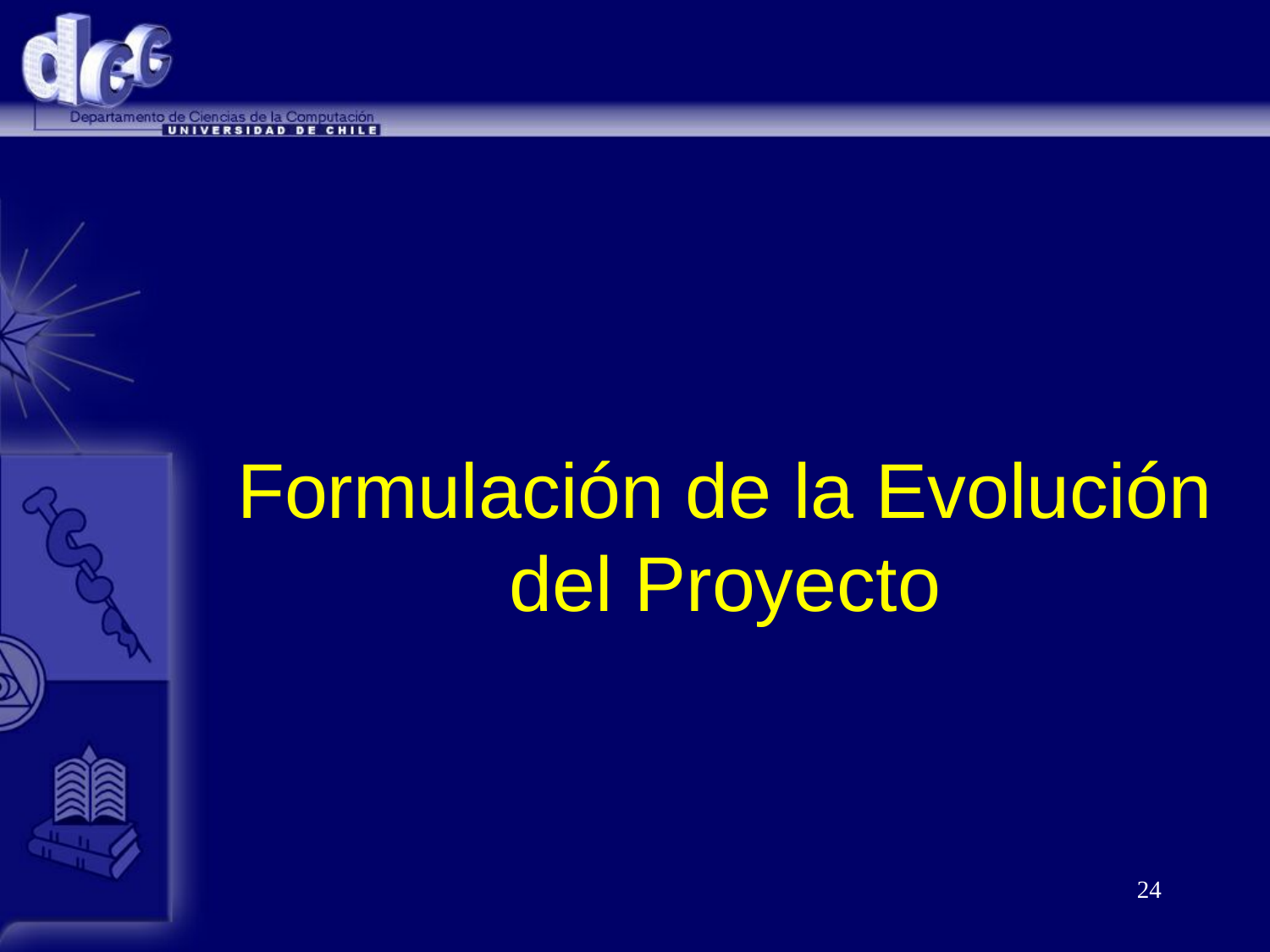

# Formulación de la Evolución del Proyecto
24